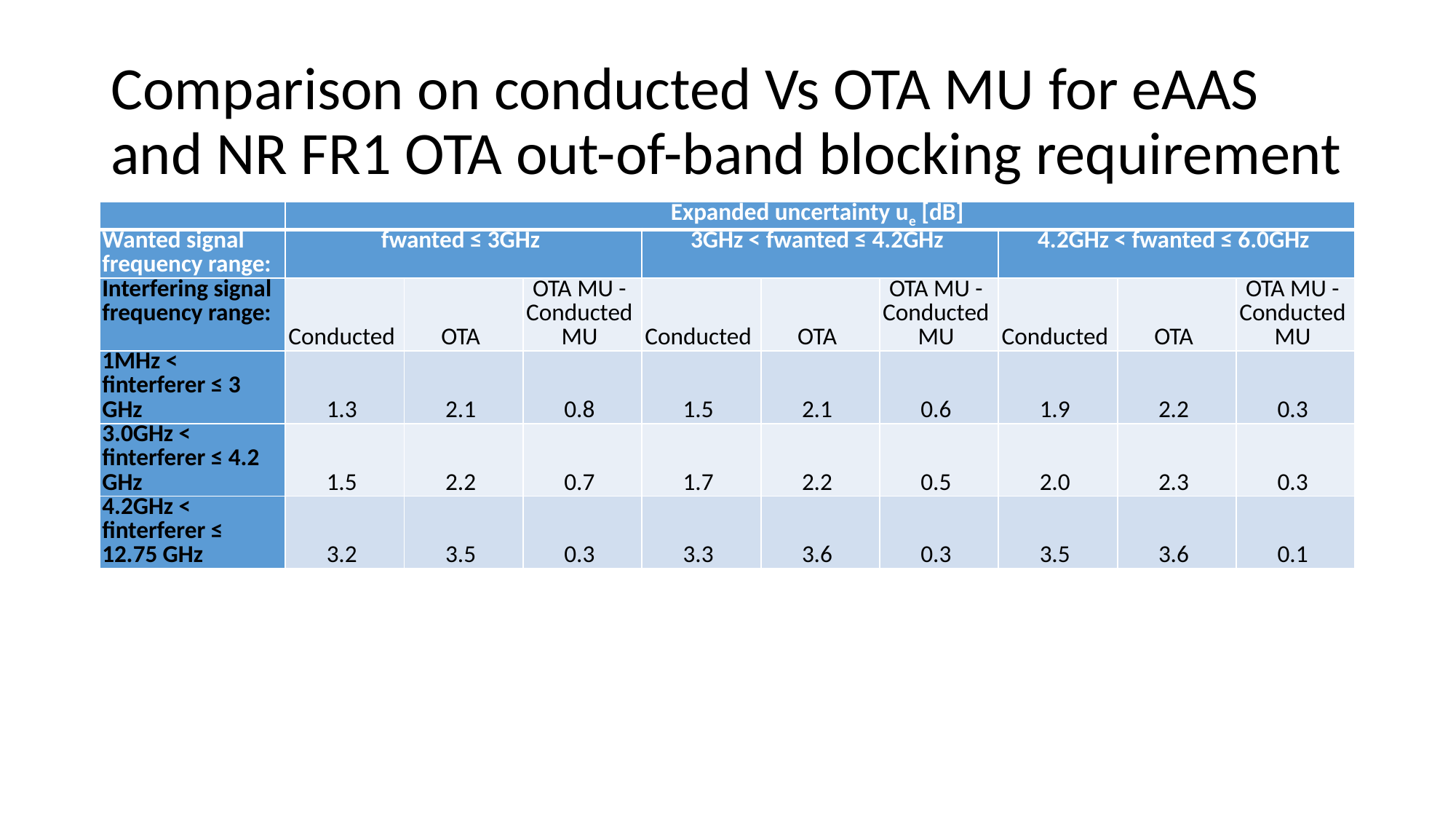

# Comparison on conducted Vs OTA MU for eAAS and NR FR1 OTA out-of-band blocking requirement
|  | Expanded uncertainty ue [dB] |  |  |  |  |  |  |  |  |
| --- | --- | --- | --- | --- | --- | --- | --- | --- | --- |
| Wanted signal frequency range: | fwanted ≤ 3GHz |  |  | 3GHz < fwanted ≤ 4.2GHz |  |  | 4.2GHz < fwanted ≤ 6.0GHz |  |  |
| Interfering signal frequency range: | Conducted | OTA | OTA MU - Conducted MU | Conducted | OTA | OTA MU - Conducted MU | Conducted | OTA | OTA MU - Conducted MU |
| 1MHz < finterferer ≤ 3 GHz | 1.3 | 2.1 | 0.8 | 1.5 | 2.1 | 0.6 | 1.9 | 2.2 | 0.3 |
| 3.0GHz < finterferer ≤ 4.2 GHz | 1.5 | 2.2 | 0.7 | 1.7 | 2.2 | 0.5 | 2.0 | 2.3 | 0.3 |
| 4.2GHz < finterferer ≤ 12.75 GHz | 3.2 | 3.5 | 0.3 | 3.3 | 3.6 | 0.3 | 3.5 | 3.6 | 0.1 |